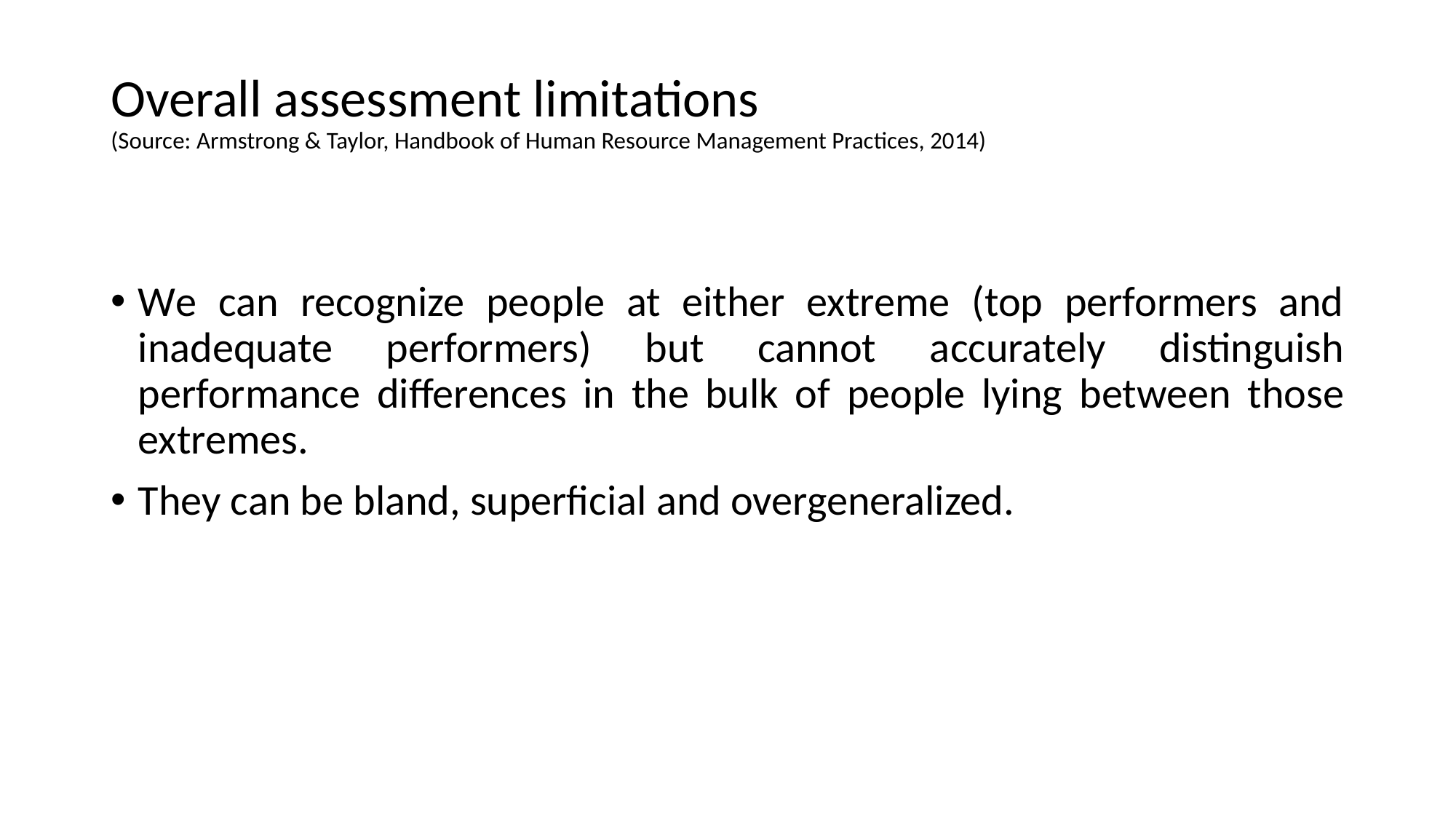

# Overall assessment limitations (Source: Armstrong & Taylor, Handbook of Human Resource Management Practices, 2014)
We can recognize people at either extreme (top performers and inadequate performers) but cannot accurately distinguish performance differences in the bulk of people lying between those extremes.
They can be bland, superficial and overgeneralized.